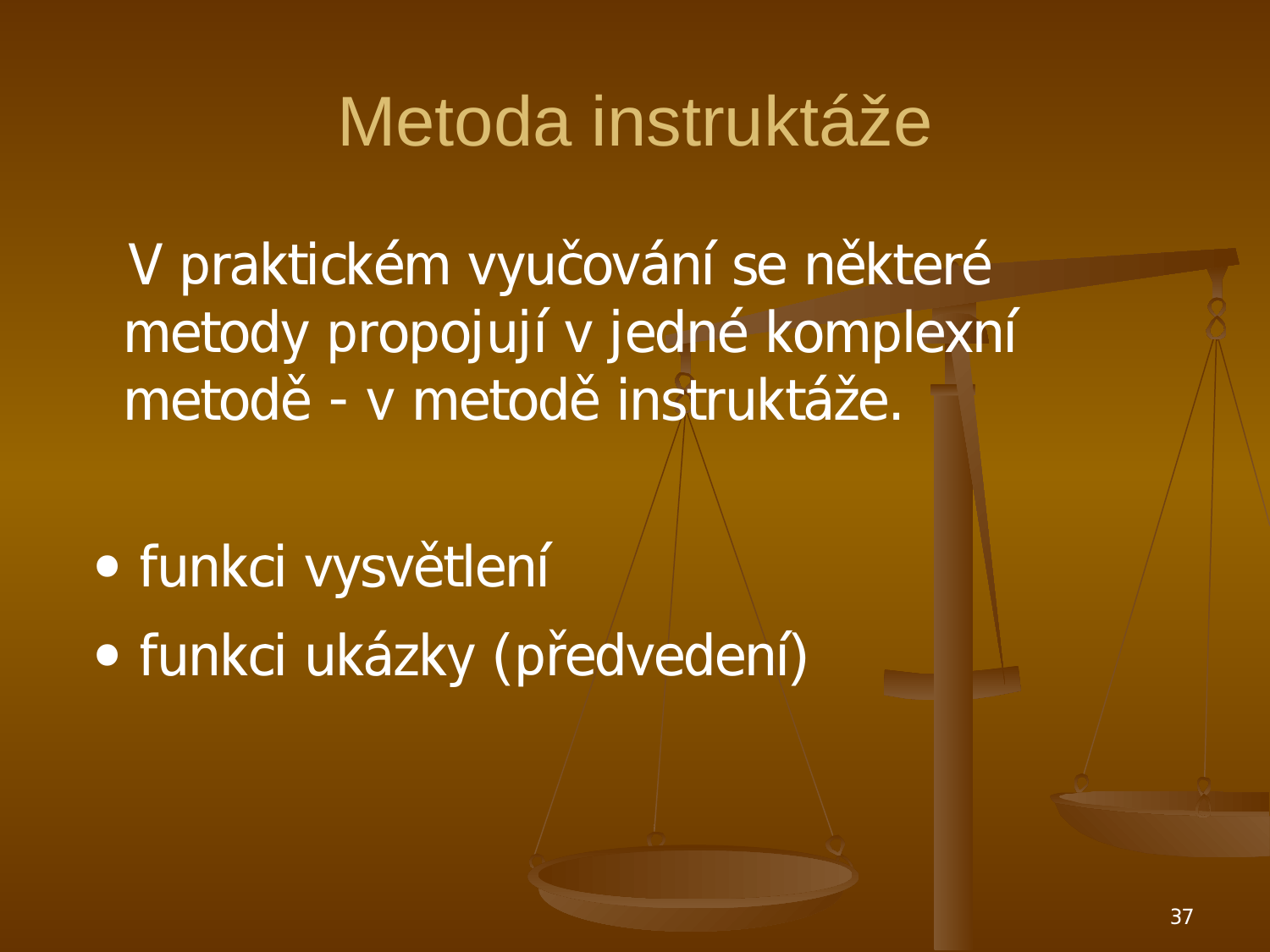

# Metoda instruktáže
   V praktickém vyučování se některé metody propojují v jedné komplexní metodě - v metodě instruktáže.

 • funkci vysvětlení
 • funkci ukázky (předvedení)
37